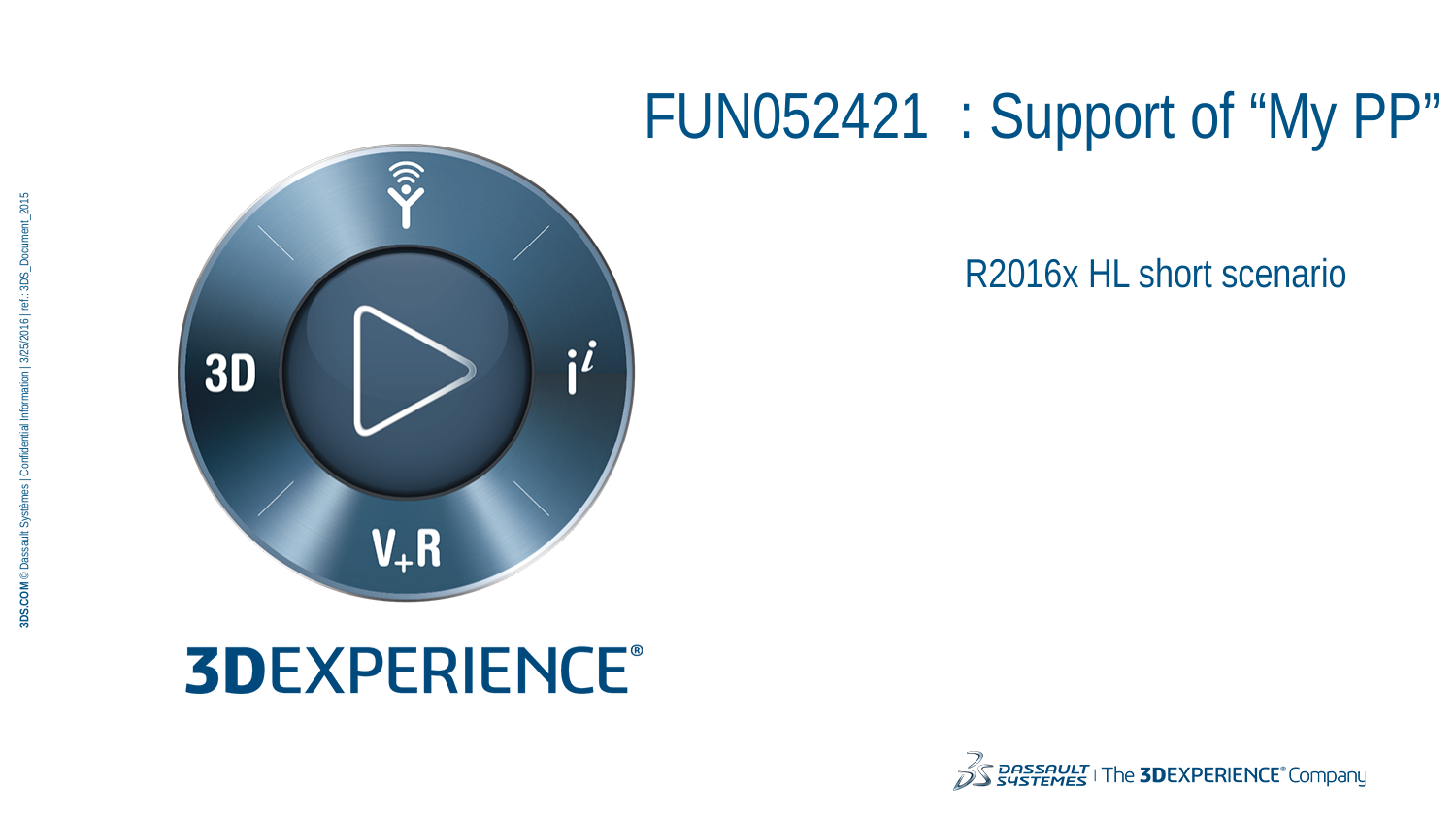

# FUN052421  : Support of “My PP”
R2016x HL short scenario